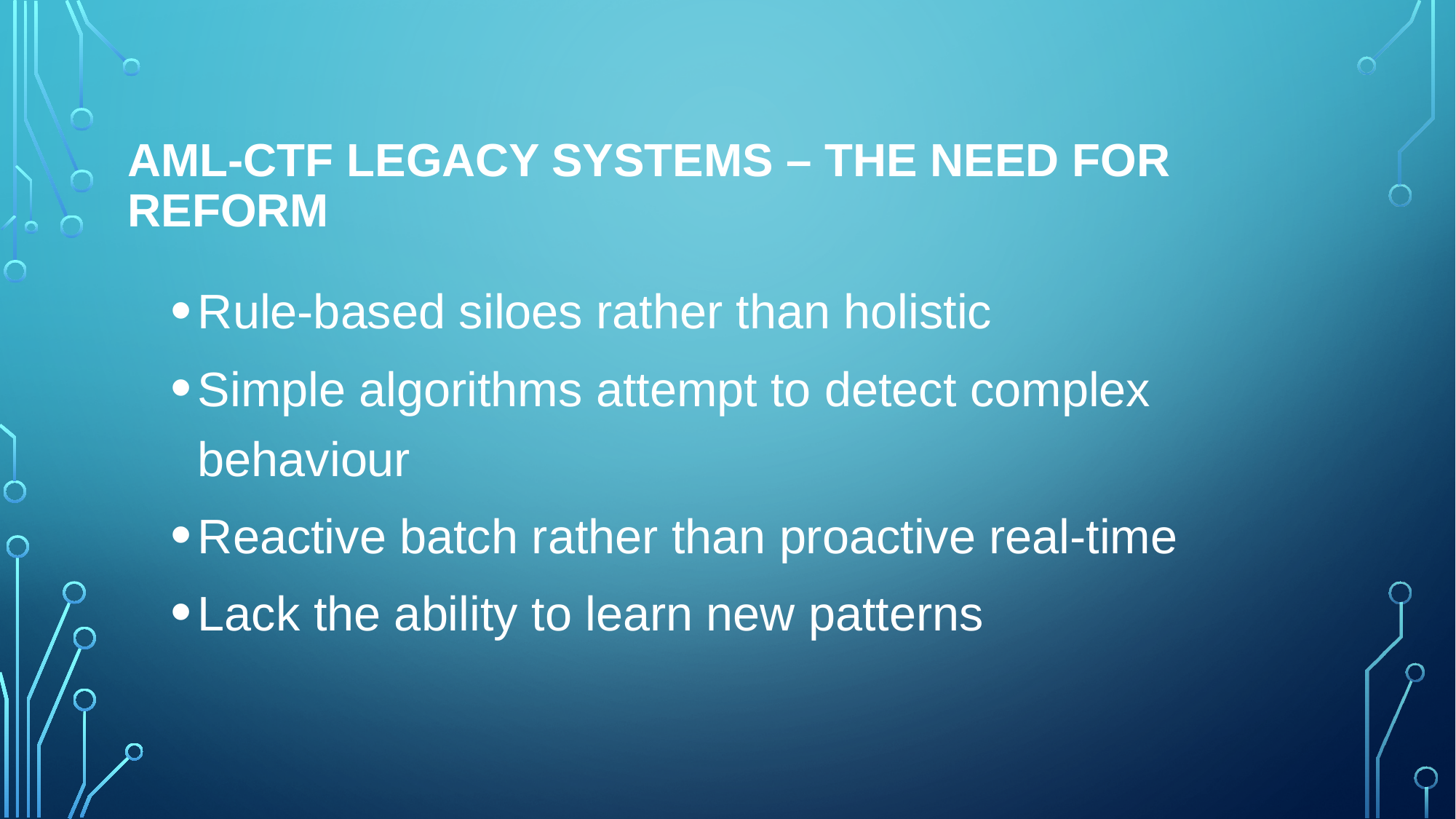

# AML-CTF LEGACY SYSTEMS – THE NEED FOR REFORM
Rule-based siloes rather than holistic
Simple algorithms attempt to detect complex behaviour
Reactive batch rather than proactive real-time
Lack the ability to learn new patterns